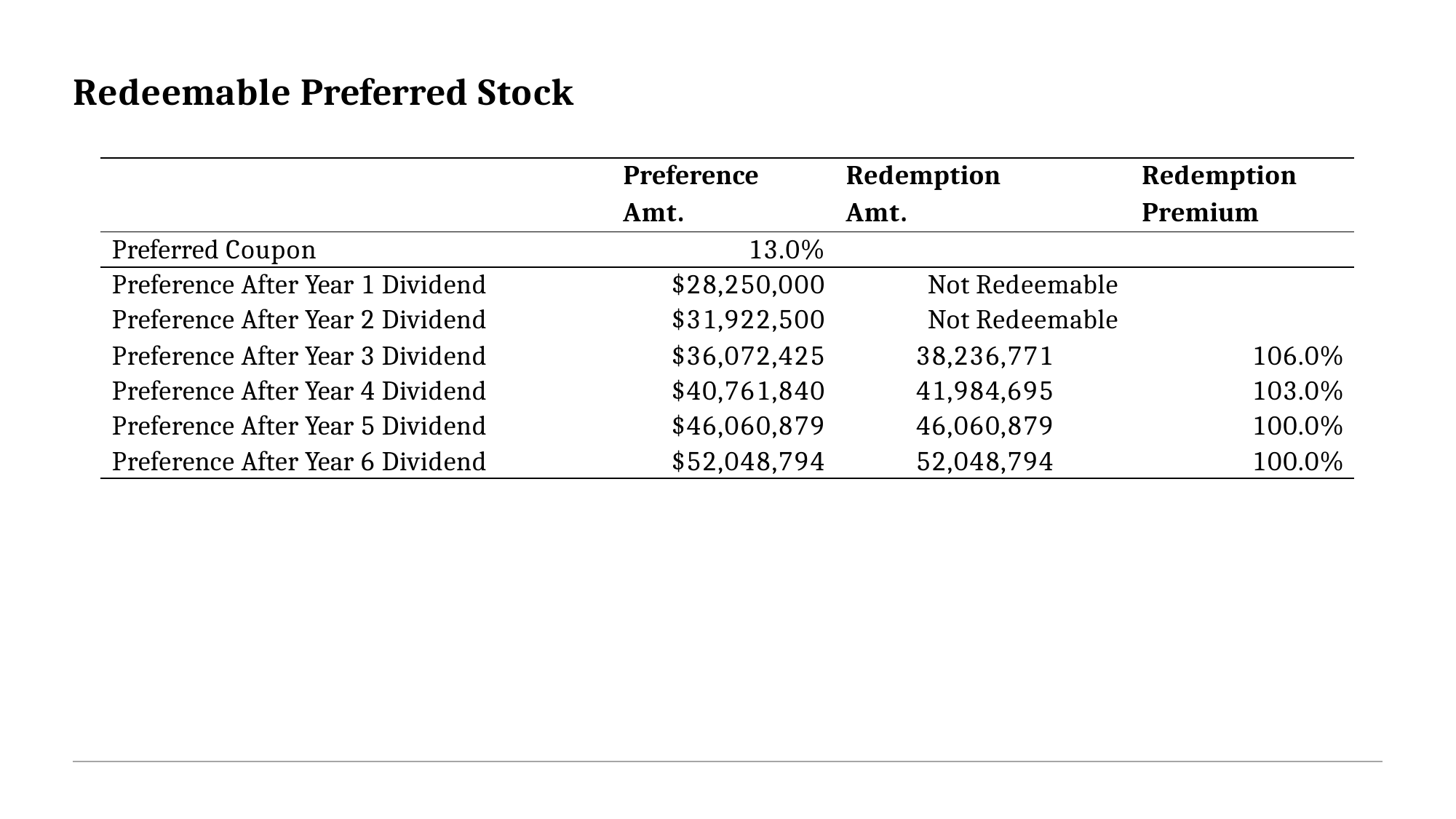

# Redeemable Preferred Stock
|  | Preference Amt. | Redemption Amt. | Redemption Premium |
| --- | --- | --- | --- |
| Preferred Coupon | 13.0% |  |  |
| Preference After Year 1 Dividend | $28,250,000 | Not Redeemable |  |
| Preference After Year 2 Dividend | $31,922,500 | Not Redeemable |  |
| Preference After Year 3 Dividend | $36,072,425 | 38,236,771 | 106.0% |
| Preference After Year 4 Dividend | $40,761,840 | 41,984,695 | 103.0% |
| Preference After Year 5 Dividend | $46,060,879 | 46,060,879 | 100.0% |
| Preference After Year 6 Dividend | $52,048,794 | 52,048,794 | 100.0% |